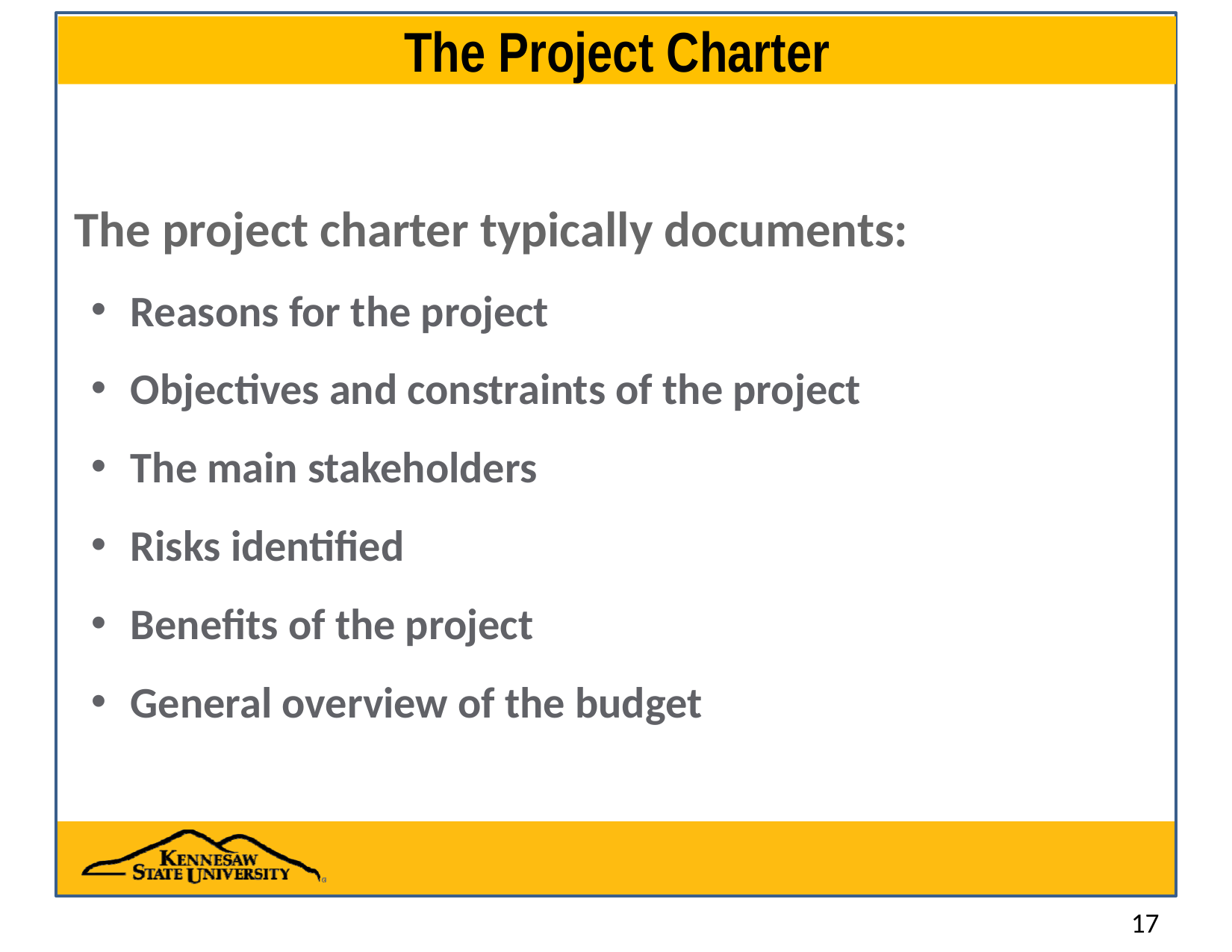

# The Project Charter
The project charter typically documents:
Reasons for the project
Objectives and constraints of the project
The main stakeholders
Risks identified
Benefits of the project
General overview of the budget